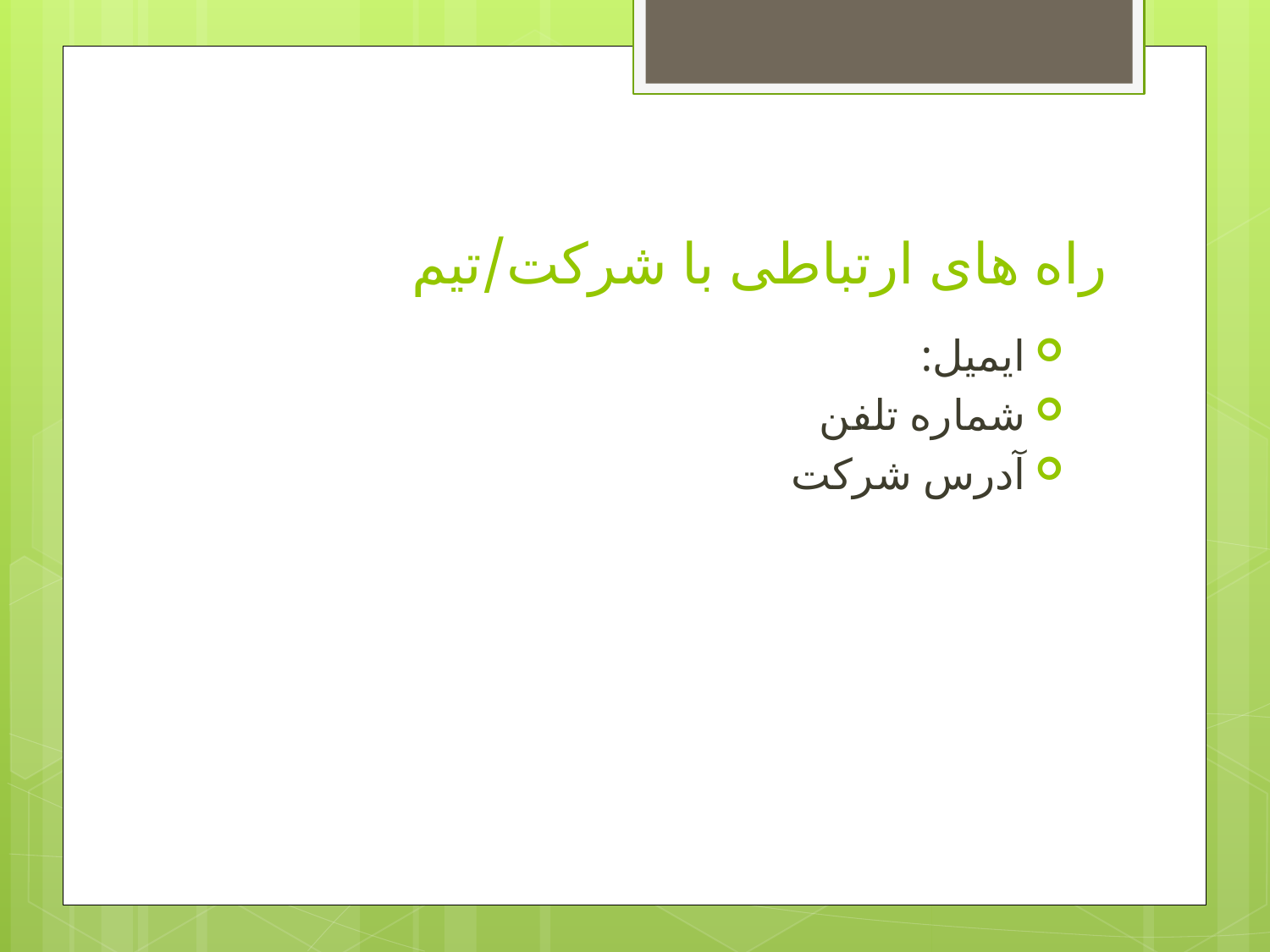

# راه های ارتباطی با شرکت/تیم
ایمیل:
شماره تلفن
آدرس شرکت